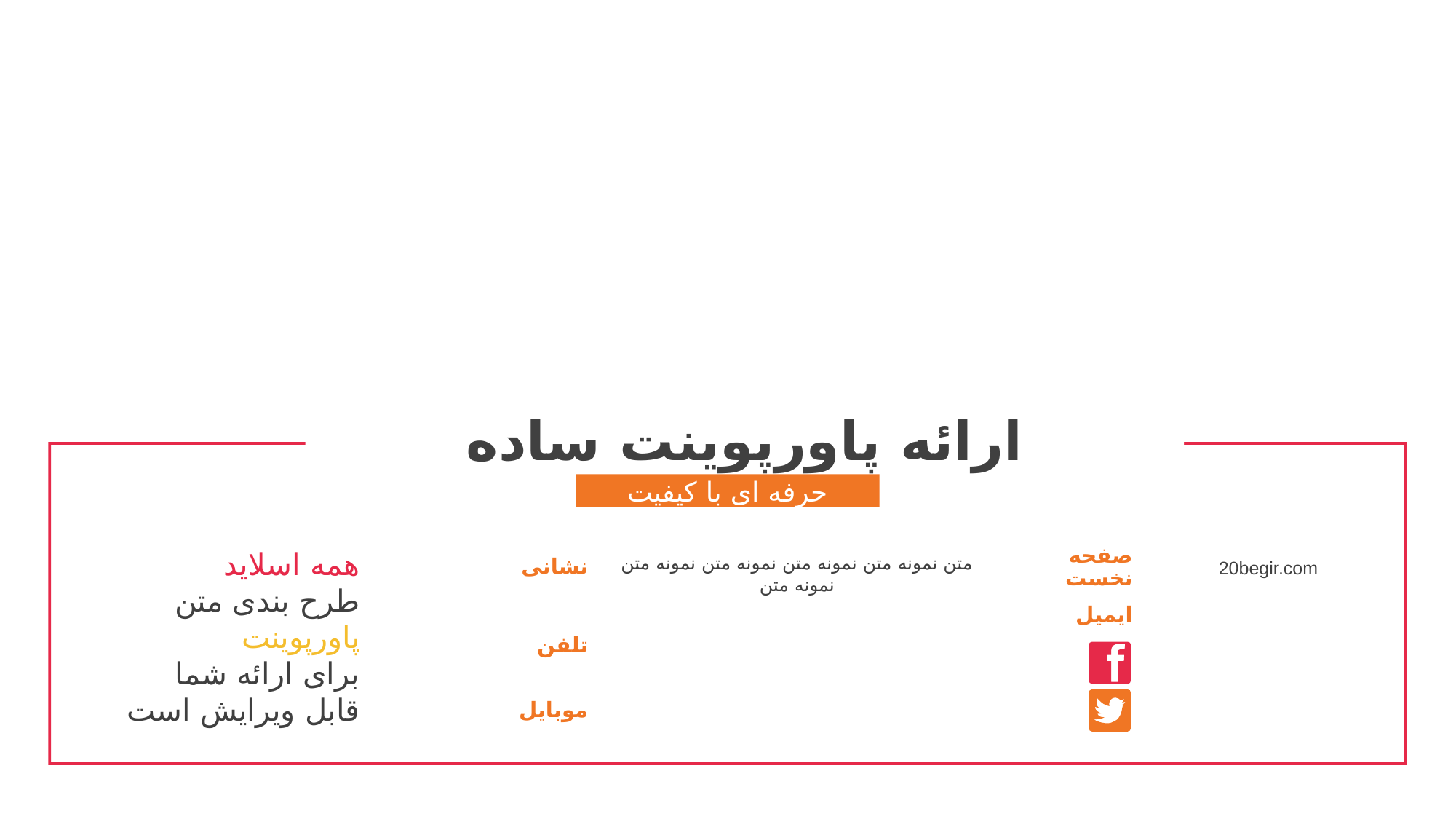

ارائه پاورپوینت ساده

حرفه ای با کیفیت
نشانی
20begir.com
متن نمونه متن نمونه متن نمونه متن نمونه متن نمونه متن
صفحه نخست
همه اسلاید
طرح بندی متن پاورپوینت
برای ارائه شما قابل ویرایش است

ایمیل
تلفن

موبایل